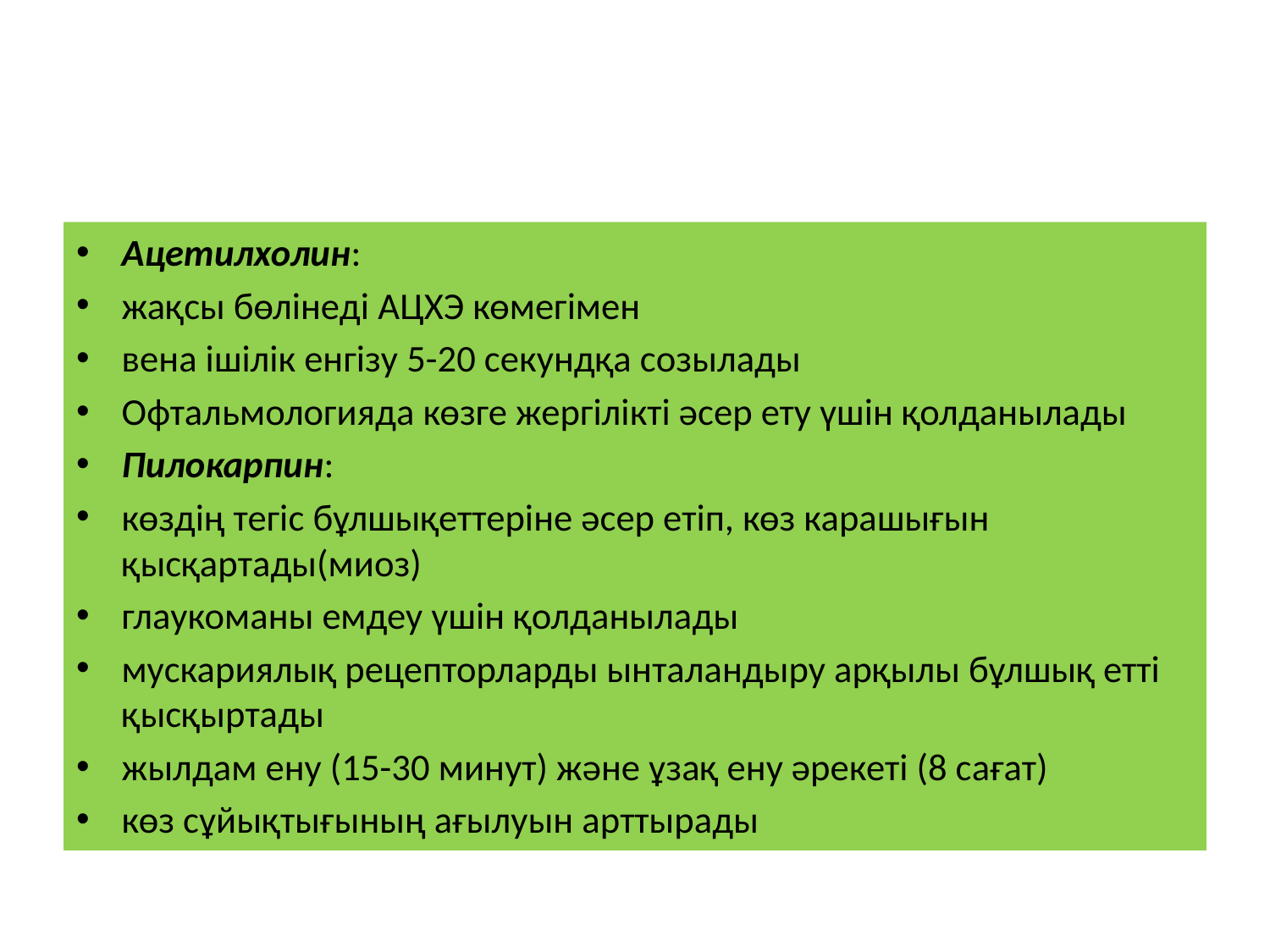

#
Ацетилхолин:
жақсы бөлінеді АЦХЭ көмегімен
вена ішілік енгізу 5-20 секундқа созылады
Офтальмологияда көзге жергілікті әсер ету үшін қолданылады
Пилокарпин:
көздің тегіс бұлшықеттеріне әсер етіп, көз карашығын қысқартады(миоз)
глаукоманы емдеу үшін қолданылады
мускариялық рецепторларды ынталандыру арқылы бұлшық етті  қысқыртады
жылдам ену (15-30 минут) және ұзақ ену әрекеті (8 сағат)
көз сұйықтығының ағылуын арттырады